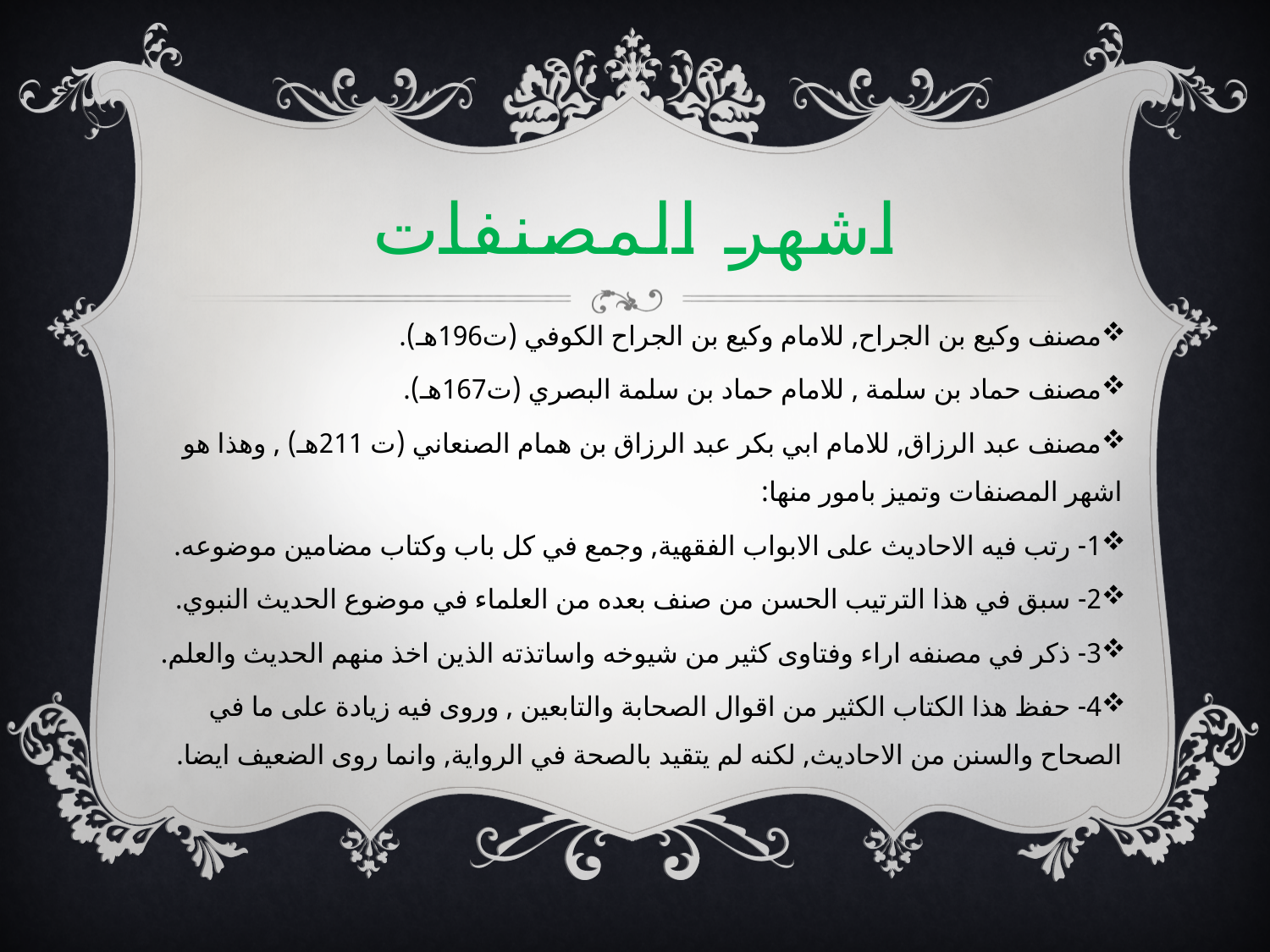

# اشهر المصنفات
مصنف وكيع بن الجراح, للامام وكيع بن الجراح الكوفي (ت196هـ).
مصنف حماد بن سلمة , للامام حماد بن سلمة البصري (ت167هـ).
مصنف عبد الرزاق, للامام ابي بكر عبد الرزاق بن همام الصنعاني (ت 211هـ) , وهذا هو اشهر المصنفات وتميز بامور منها:
1- رتب فيه الاحاديث على الابواب الفقهية, وجمع في كل باب وكتاب مضامين موضوعه.
2- سبق في هذا الترتيب الحسن من صنف بعده من العلماء في موضوع الحديث النبوي.
3- ذكر في مصنفه اراء وفتاوى كثير من شيوخه واساتذته الذين اخذ منهم الحديث والعلم.
4- حفظ هذا الكتاب الكثير من اقوال الصحابة والتابعين , وروى فيه زيادة على ما في الصحاح والسنن من الاحاديث, لكنه لم يتقيد بالصحة في الرواية, وانما روى الضعيف ايضا.